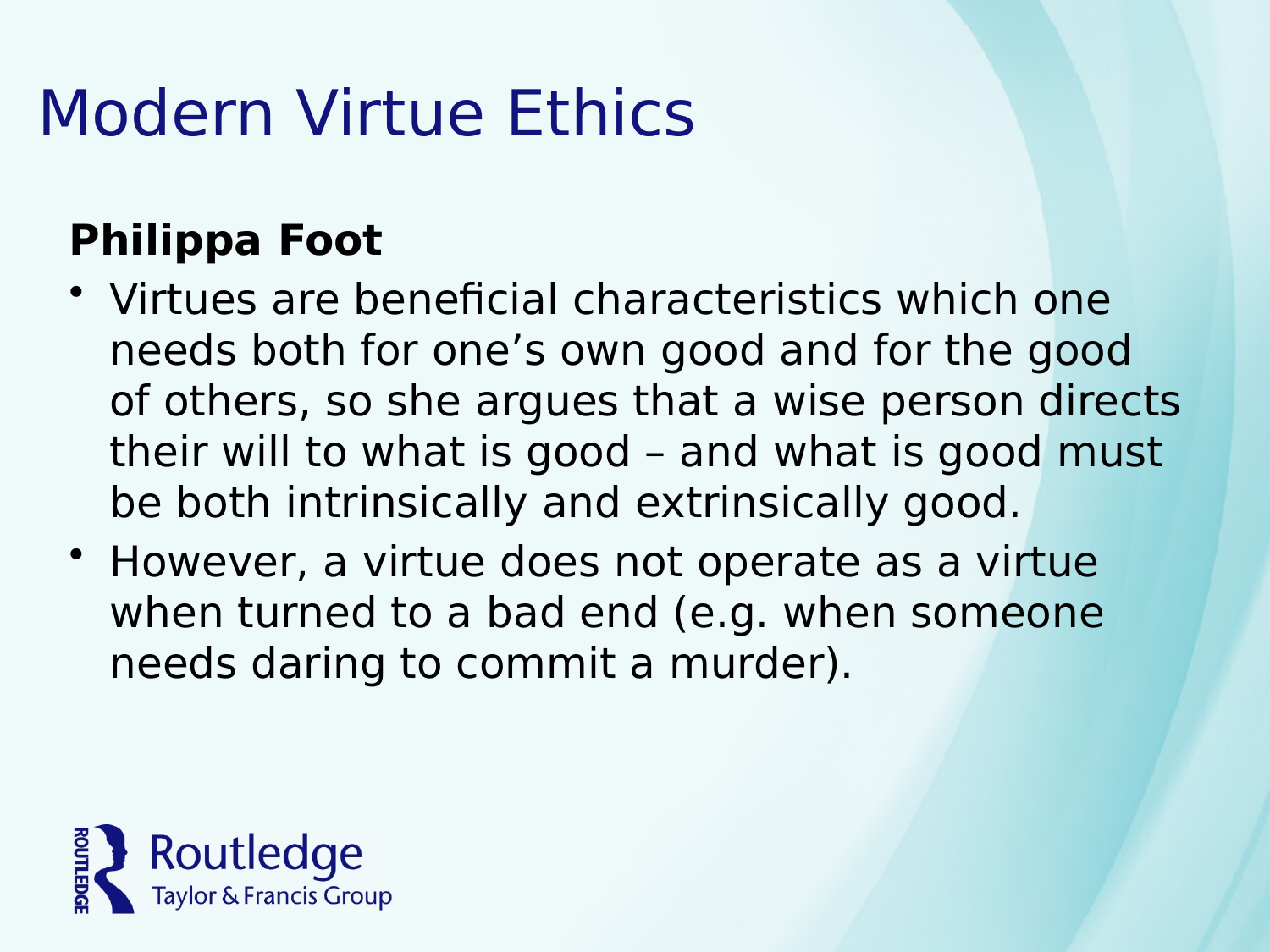

# Modern Virtue Ethics
Philippa Foot
Virtues are beneficial characteristics which one needs both for one’s own good and for the good of others, so she argues that a wise person directs their will to what is good – and what is good must be both intrinsically and extrinsically good.
However, a virtue does not operate as a virtue when turned to a bad end (e.g. when someone needs daring to commit a murder).